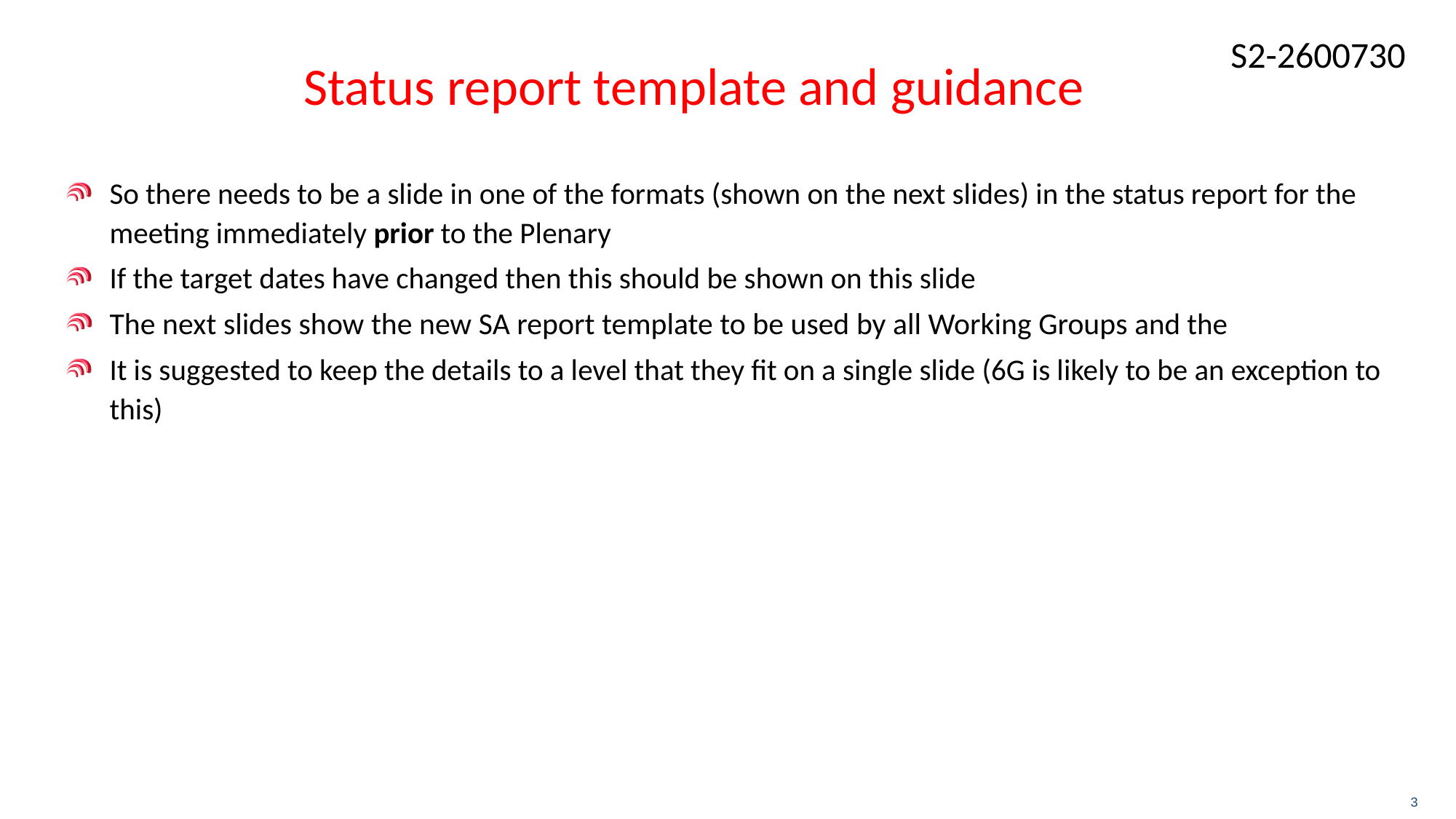

# Status report template and guidance
So there needs to be a slide in one of the formats (shown on the next slides) in the status report for the meeting immediately prior to the Plenary
If the target dates have changed then this should be shown on this slide
The next slides show the new SA report template to be used by all Working Groups and the
It is suggested to keep the details to a level that they fit on a single slide (6G is likely to be an exception to this)